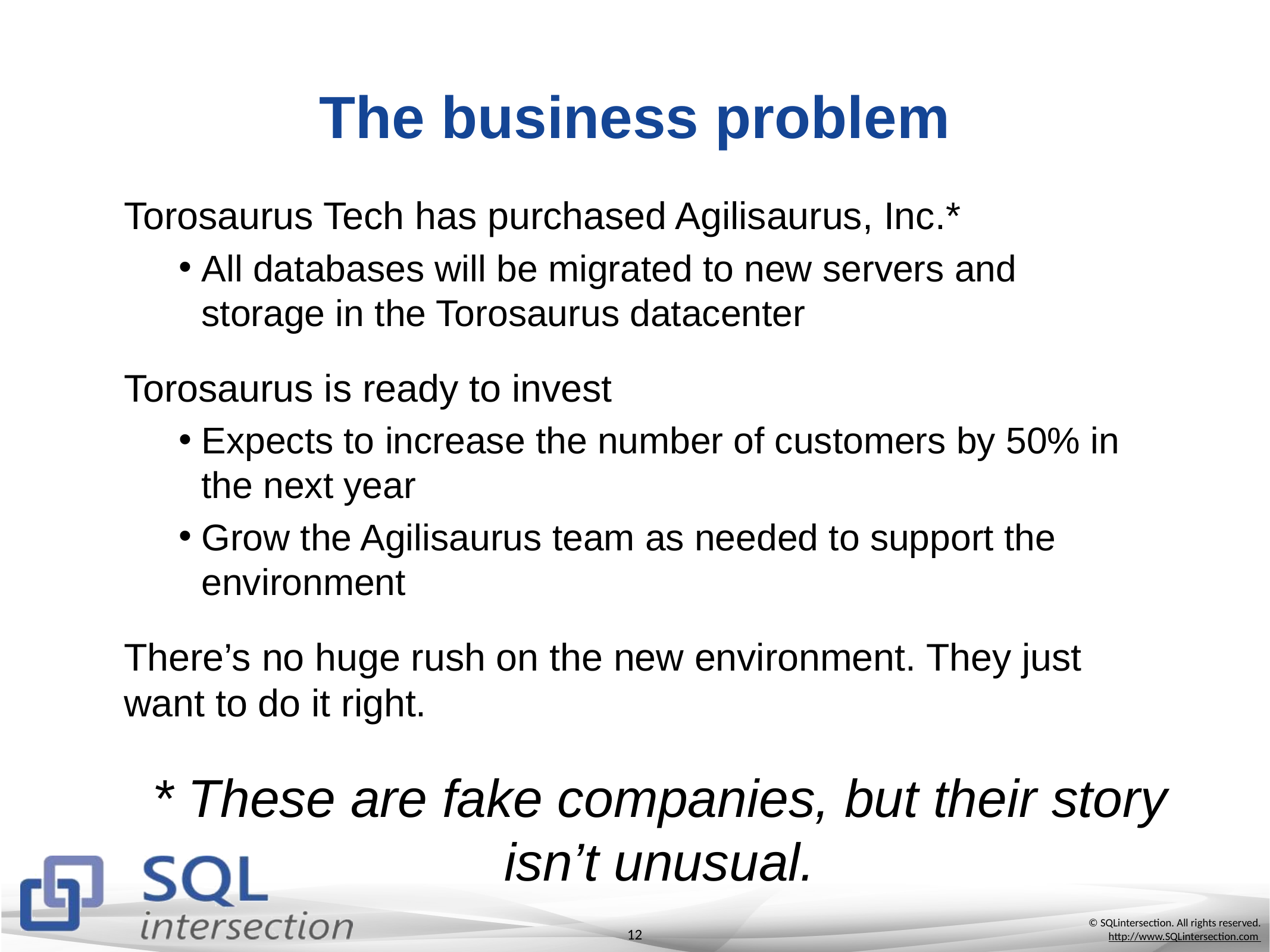

# The business problem
Torosaurus Tech has purchased Agilisaurus, Inc.*
All databases will be migrated to new servers and storage in the Torosaurus datacenter
Torosaurus is ready to invest
Expects to increase the number of customers by 50% in the next year
Grow the Agilisaurus team as needed to support the environment
There’s no huge rush on the new environment. They just want to do it right.
* These are fake companies, but their story isn’t unusual.